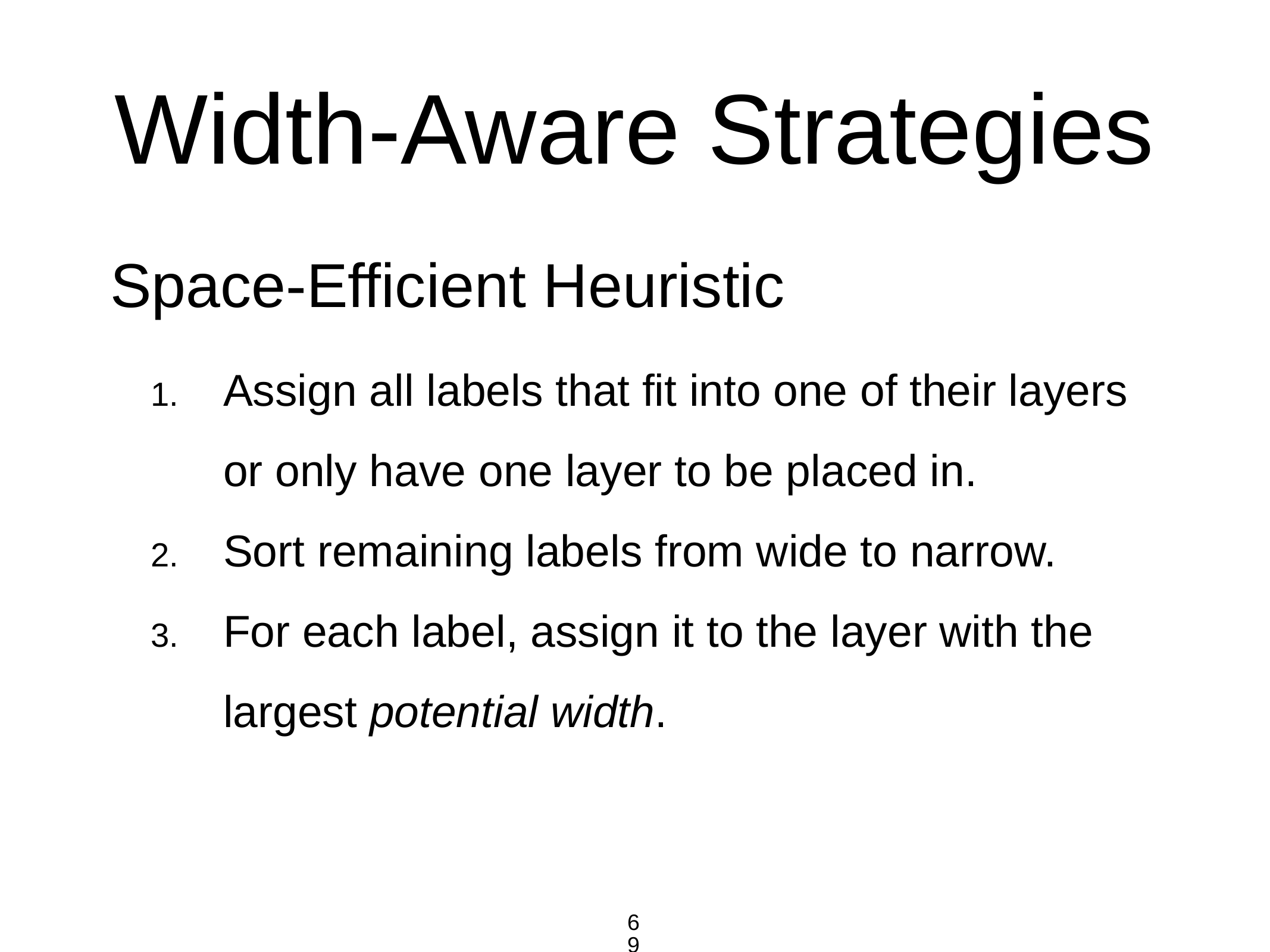

# Width-Aware Strategies
Space-Efficient Heuristic
Assign all labels that fit into one of their layers
or only have one layer to be placed in.
Sort remaining labels from wide to narrow.
For each label, assign it to the layer with the
largest potential width.
69